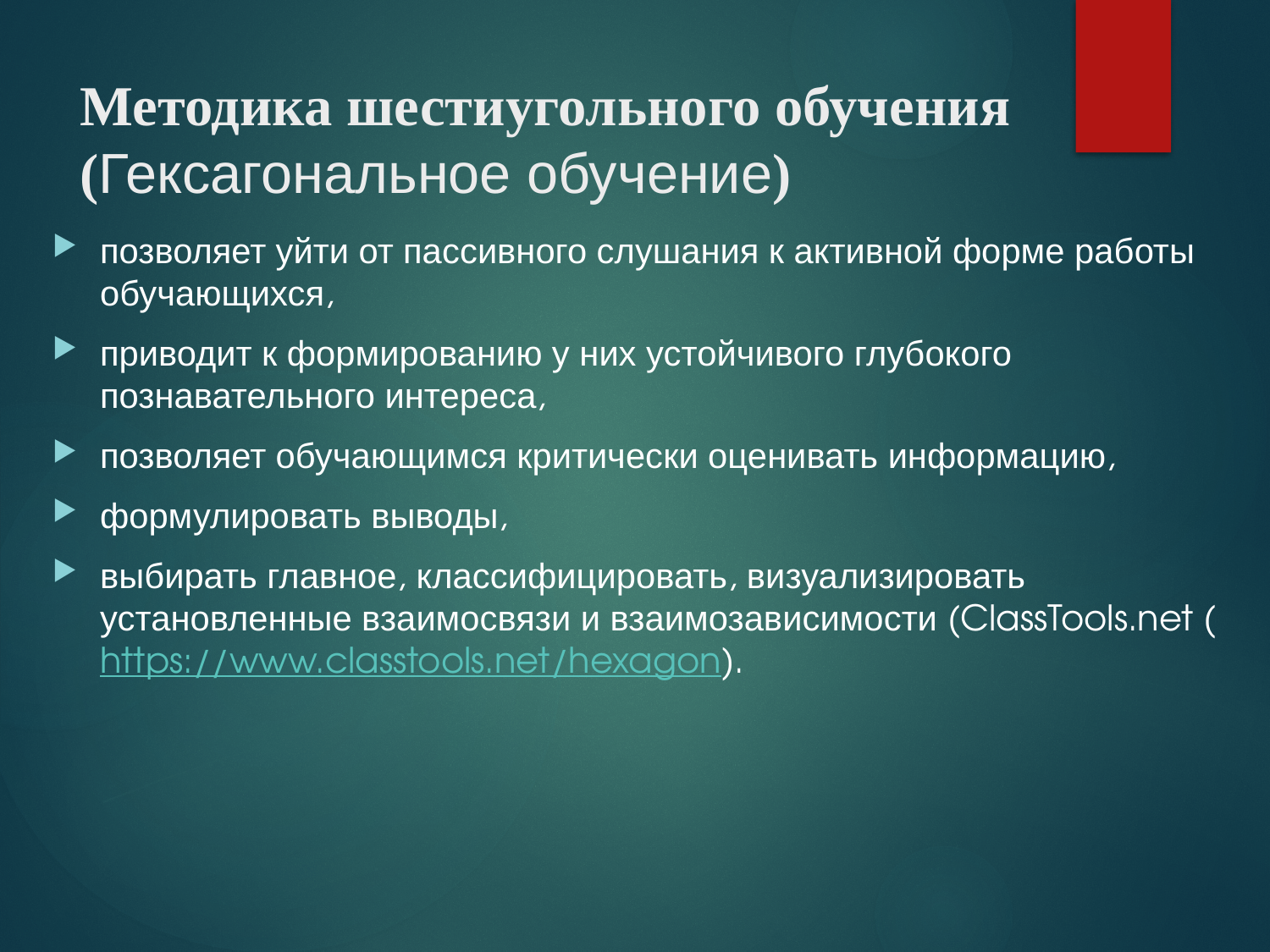

# Методика шестиугольного обучения (Гексагональное обучение)
позволяет уйти от пассивного слушания к активной форме работы обучающихся,
приводит к формированию у них устойчивого глубокого познавательного интереса,
позволяет обучающимся критически оценивать информацию,
формулировать выводы,
выбирать главное, классифицировать, визуализировать установленные взаимосвязи и взаимозависимости (ClassTools.net (https://www.classtools.net/hexagon).